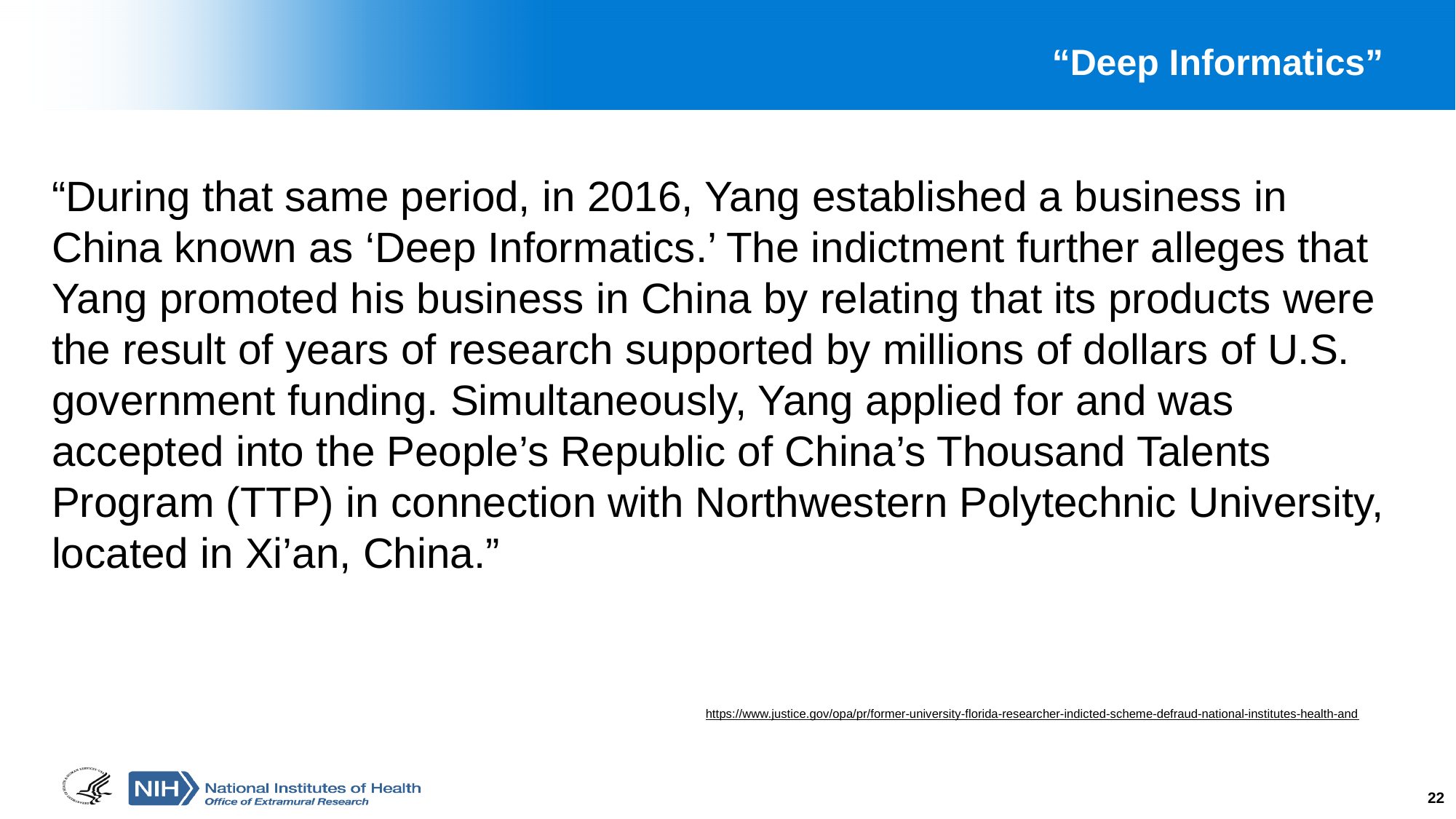

# “Deep Informatics”
“During that same period, in 2016, Yang established a business in China known as ‘Deep Informatics.’ The indictment further alleges that Yang promoted his business in China by relating that its products were the result of years of research supported by millions of dollars of U.S. government funding. Simultaneously, Yang applied for and was accepted into the People’s Republic of China’s Thousand Talents Program (TTP) in connection with Northwestern Polytechnic University, located in Xi’an, China.”

https://www.justice.gov/opa/pr/former-university-florida-researcher-indicted-scheme-defraud-national-institutes-health-and
22